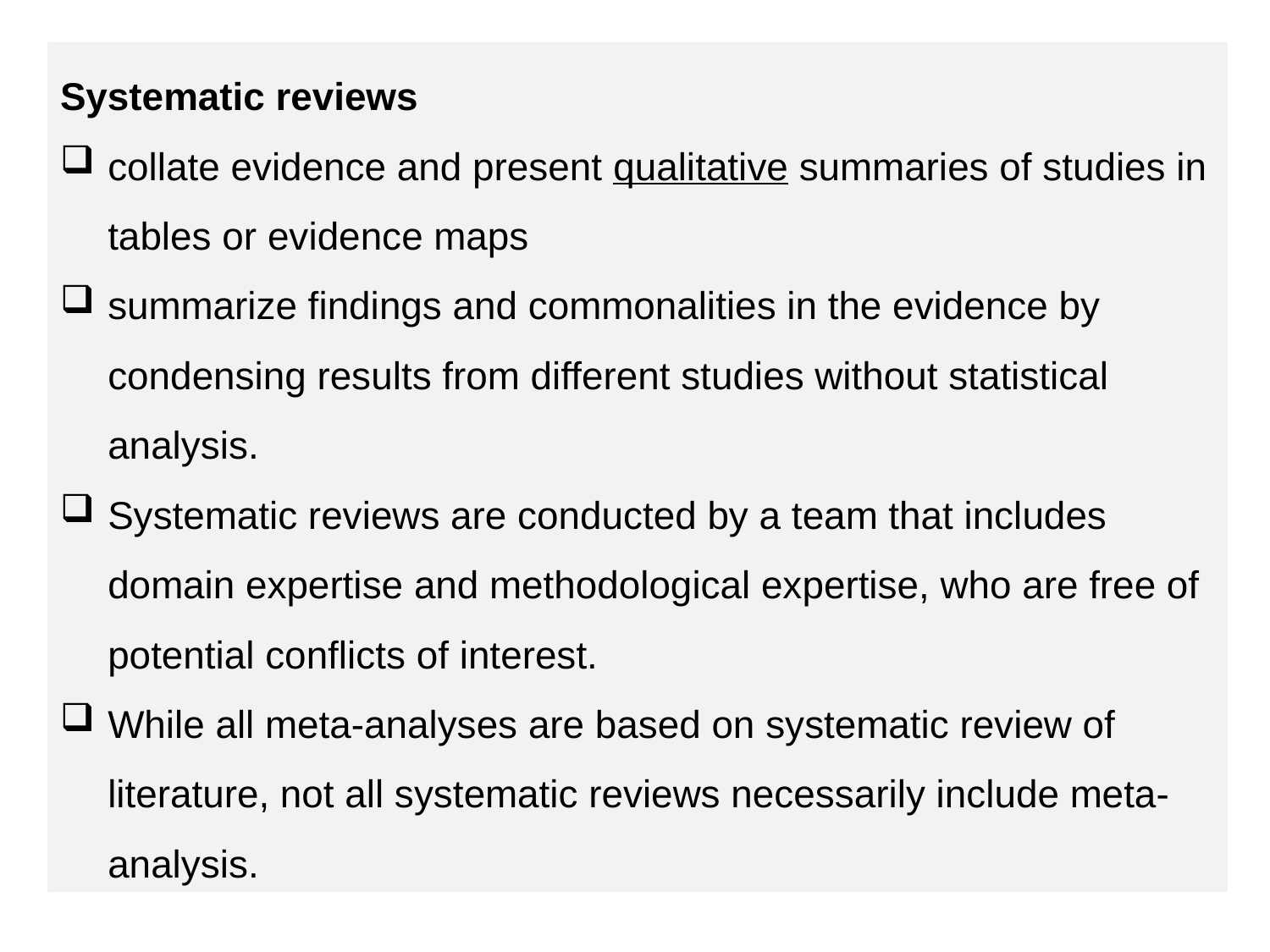

Systematic reviews
collate evidence and present qualitative summaries of studies in tables or evidence maps
summarize findings and commonalities in the evidence by condensing results from different studies without statistical analysis.
Systematic reviews are conducted by a team that includes domain expertise and methodological expertise, who are free of potential conflicts of interest.
While all meta-analyses are based on systematic review of literature, not all systematic reviews necessarily include meta-analysis.